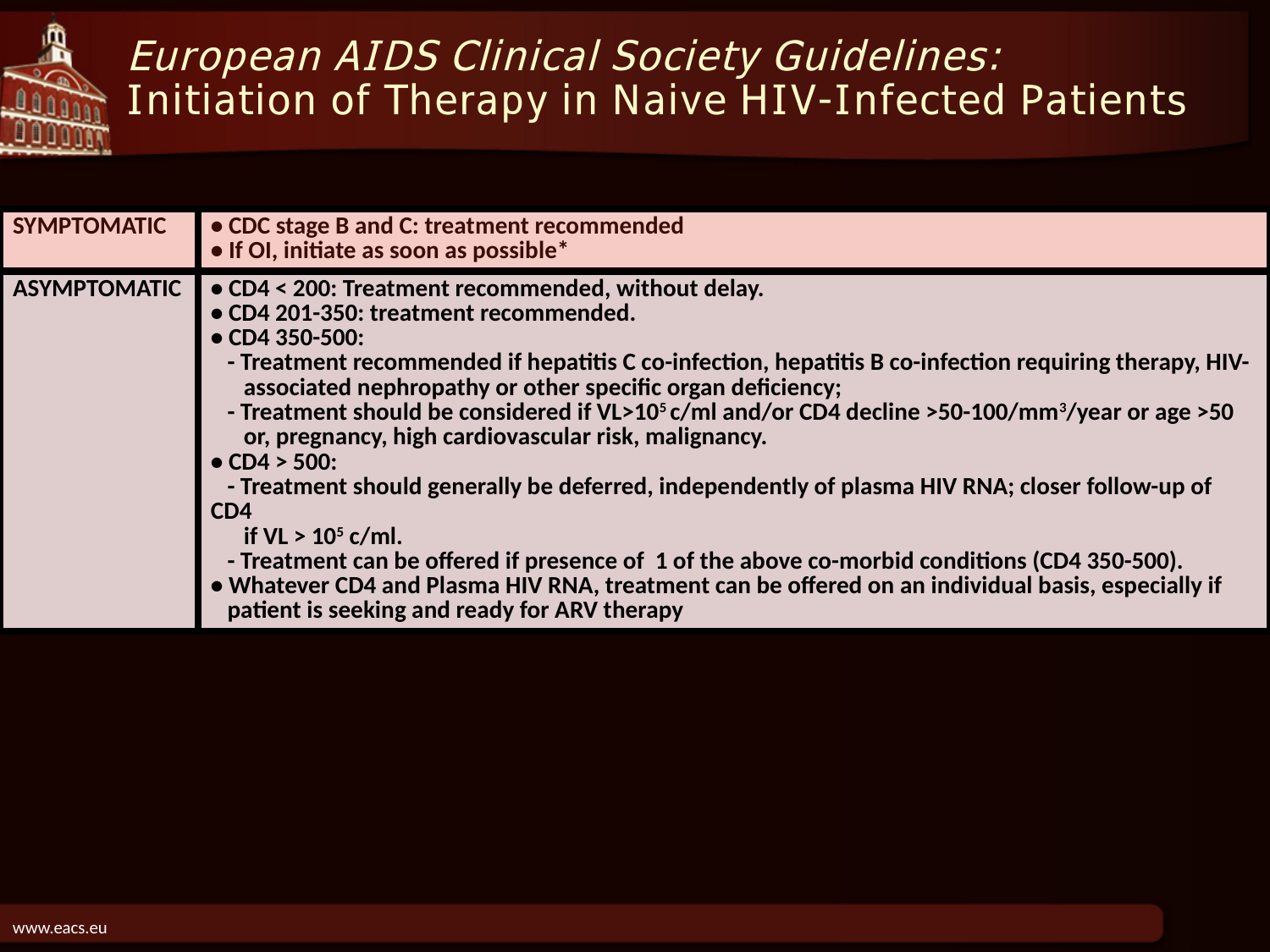

# European AIDS Clinical Society Guidelines: Initiation of Therapy in Naive HIV-Infected Patients
| SYMPTOMATIC | • CDC stage B and C: treatment recommended • If OI, initiate as soon as possible\* |
| --- | --- |
| ASYMPTOMATIC | • CD4 < 200: Treatment recommended, without delay. • CD4 201-350: treatment recommended. • CD4 350-500: - Treatment recommended if hepatitis C co-infection, hepatitis B co-infection requiring therapy, HIV- associated nephropathy or other specific organ deficiency; - Treatment should be considered if VL>105 c/ml and/or CD4 decline >50-100/mm3/year or age >50 or, pregnancy, high cardiovascular risk, malignancy. • CD4 > 500: - Treatment should generally be deferred, independently of plasma HIV RNA; closer follow-up of CD4 if VL > 105 c/ml. - Treatment can be offered if presence of 1 of the above co-morbid conditions (CD4 350-500). • Whatever CD4 and Plasma HIV RNA, treatment can be offered on an individual basis, especially if patient is seeking and ready for ARV therapy |
www.eacs.eu